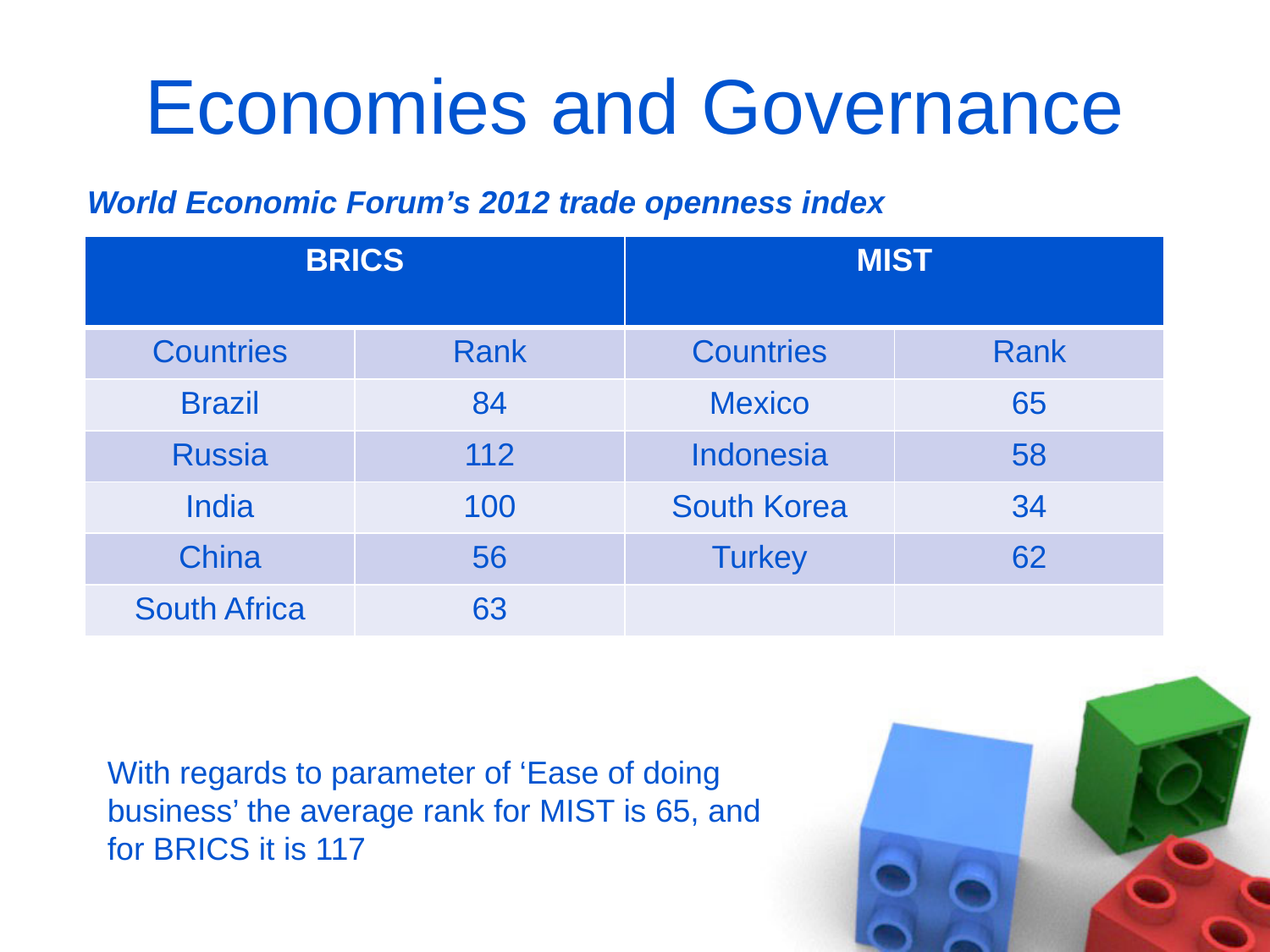

# Economies and Governance
World Economic Forum’s 2012 trade openness index
| BRICS |  | MIST |  |
| --- | --- | --- | --- |
| Countries | Rank | Countries | Rank |
| Brazil | 84 | Mexico | 65 |
| Russia | 112 | Indonesia | 58 |
| India | 100 | South Korea | 34 |
| China | 56 | Turkey | 62 |
| South Africa | 63 |  |  |
With regards to parameter of ‘Ease of doing business’ the average rank for MIST is 65, and for BRICS it is 117